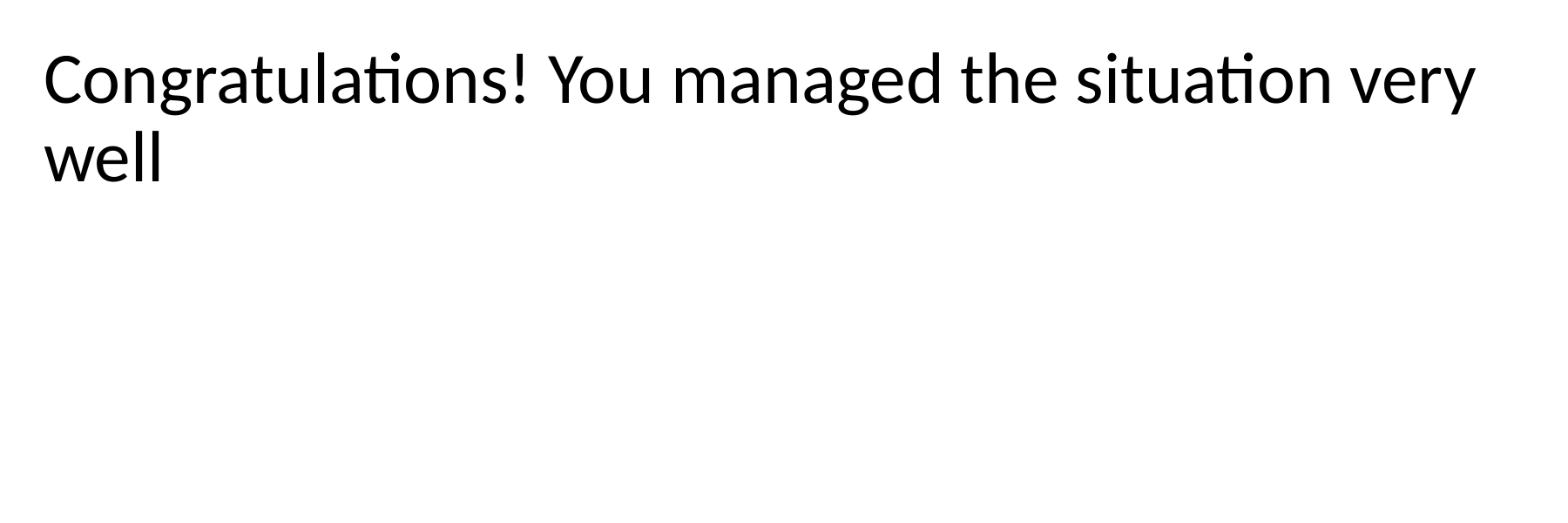

Congratulations! You managed the situation very well